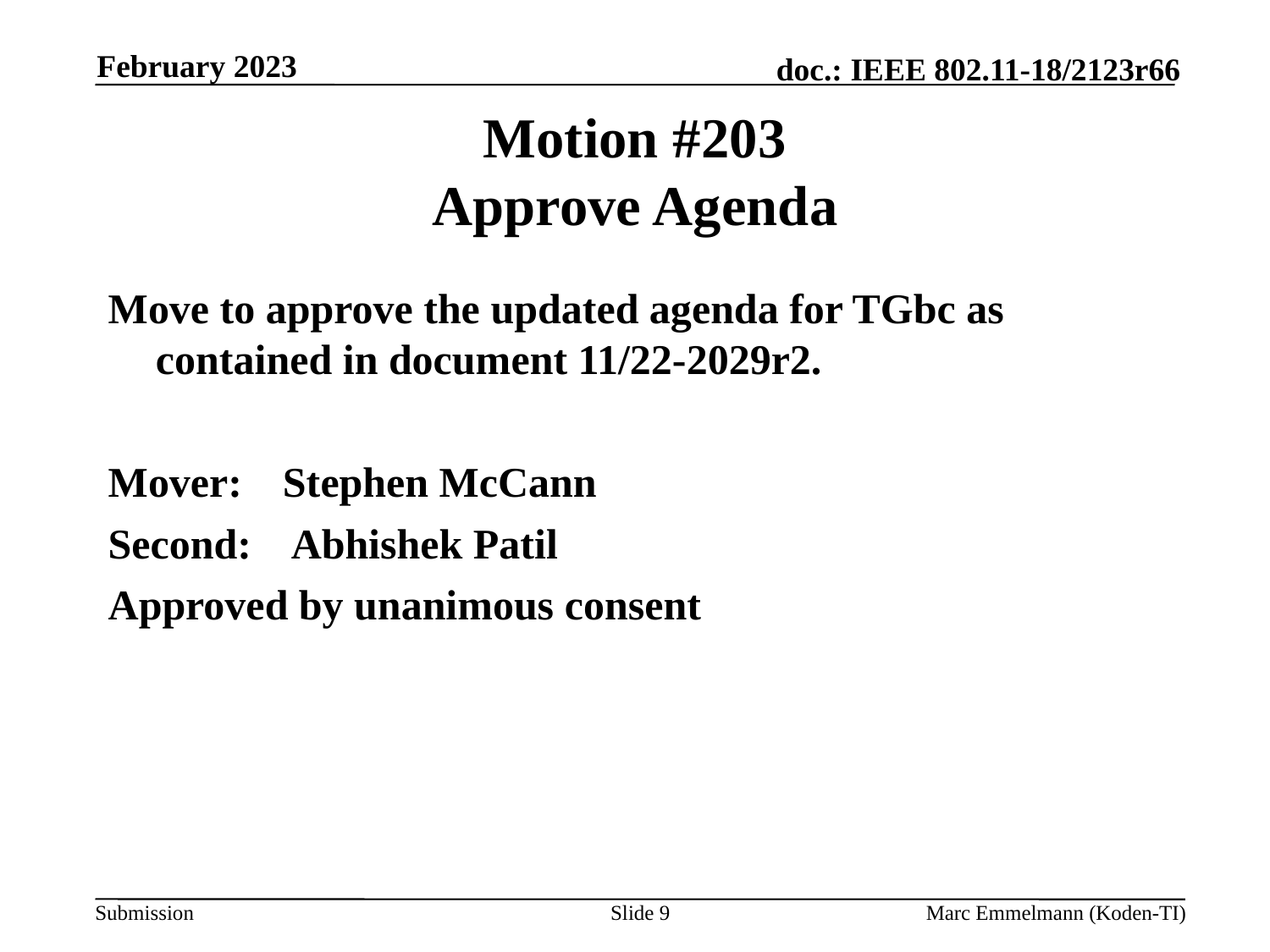

February 2023
# Motion #203 Approve Agenda
Move to approve the updated agenda for TGbc as contained in document 11/22-2029r2.

Mover:	Stephen McCann
Second:	 Abhishek Patil
Approved by unanimous consent
Slide 9
Marc Emmelmann (Koden-TI)